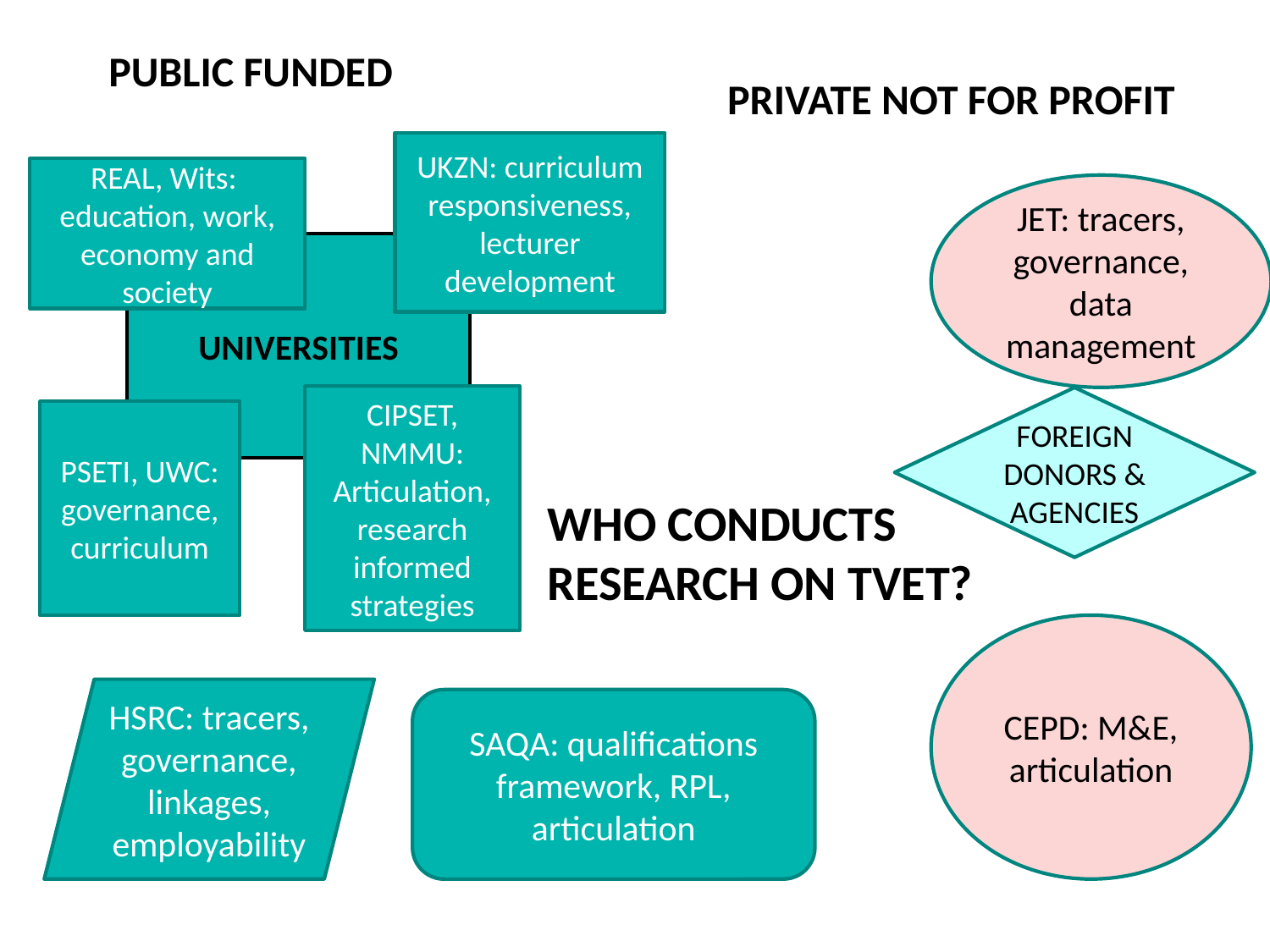

PUBLIC FUNDED
PRIVATE NOT FOR PROFIT
UKZN: curriculum responsiveness, lecturer development
REAL, Wits:  education, work, economy and society
JET: tracers, governance, data management
UNIVERSITIES
CIPSET, NMMU:
Articulation, research informed strategies
FOREIGN DONORS & AGENCIES
PSETI, UWC: governance, curriculum
WHO CONDUCTS RESEARCH ON TVET?
CEPD: M&E, articulation
HSRC: tracers, governance, linkages, employability
SAQA: qualifications framework, RPL, articulation